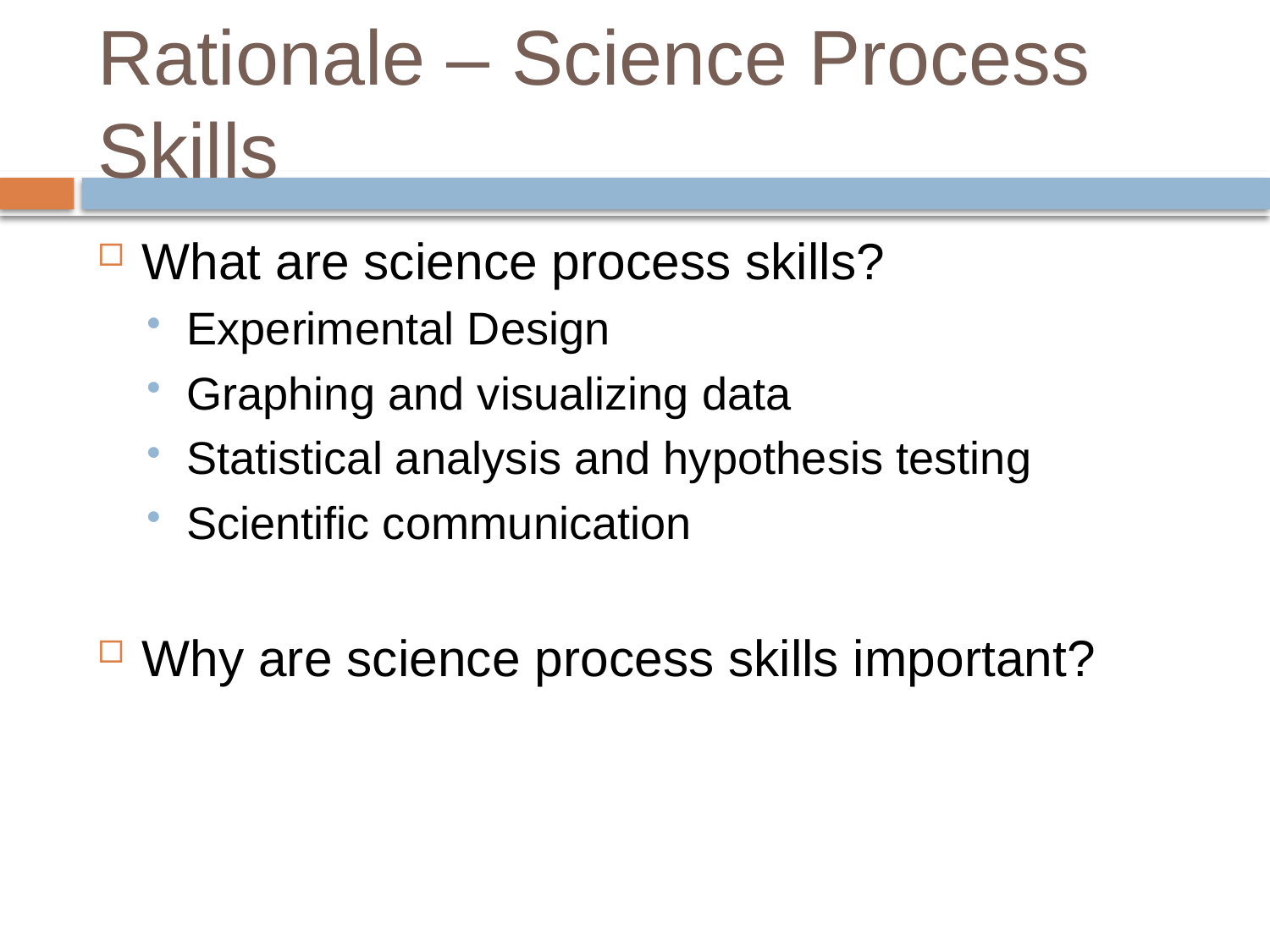

# Rationale – Science Process Skills
What are science process skills?
Experimental Design
Graphing and visualizing data
Statistical analysis and hypothesis testing
Scientific communication

Why are science process skills important?